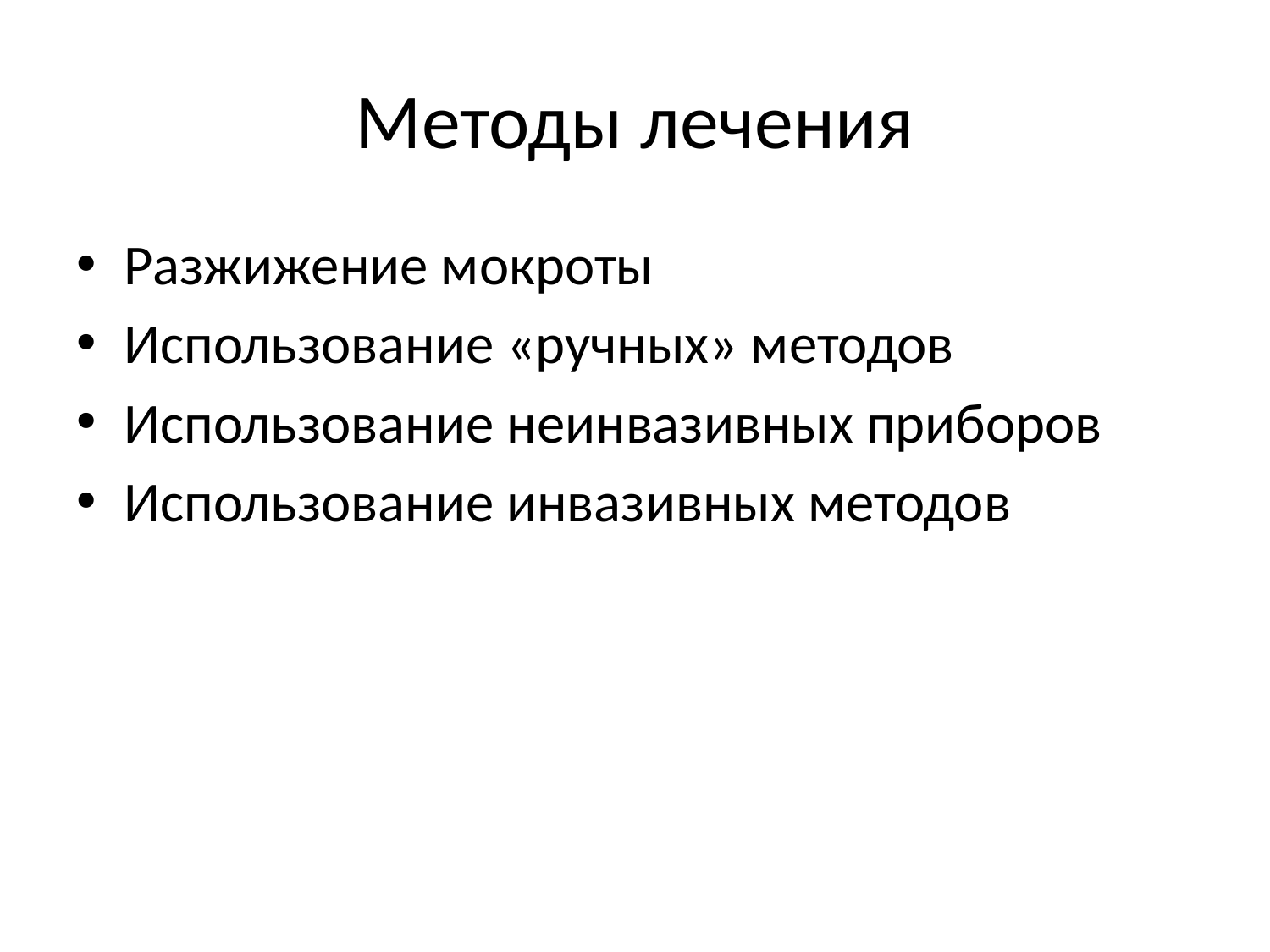

# Методы лечения
Разжижение мокроты
Использование «ручных» методов
Использование неинвазивных приборов
Использование инвазивных методов